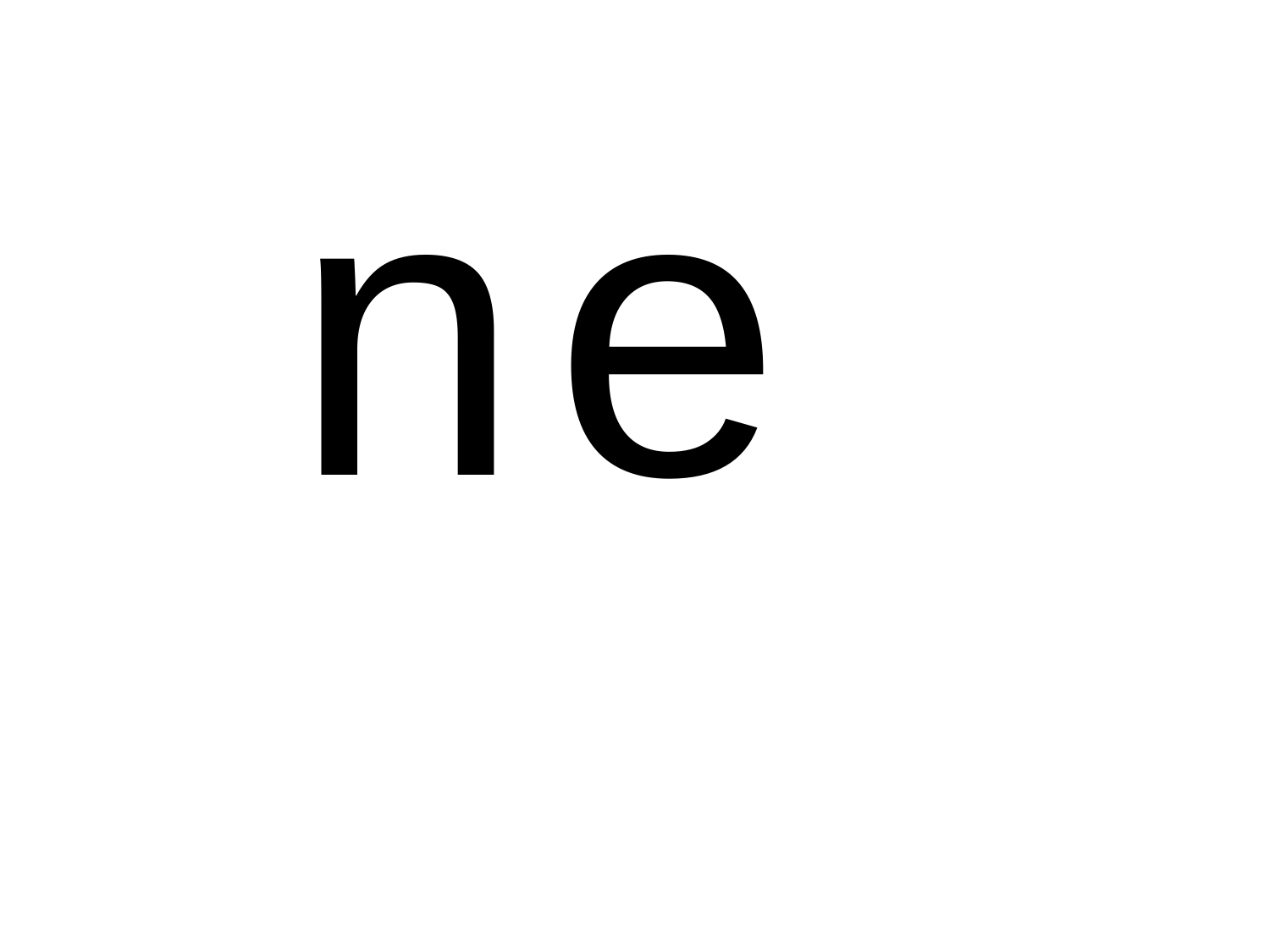

| n |
| --- |
| e |
| --- |